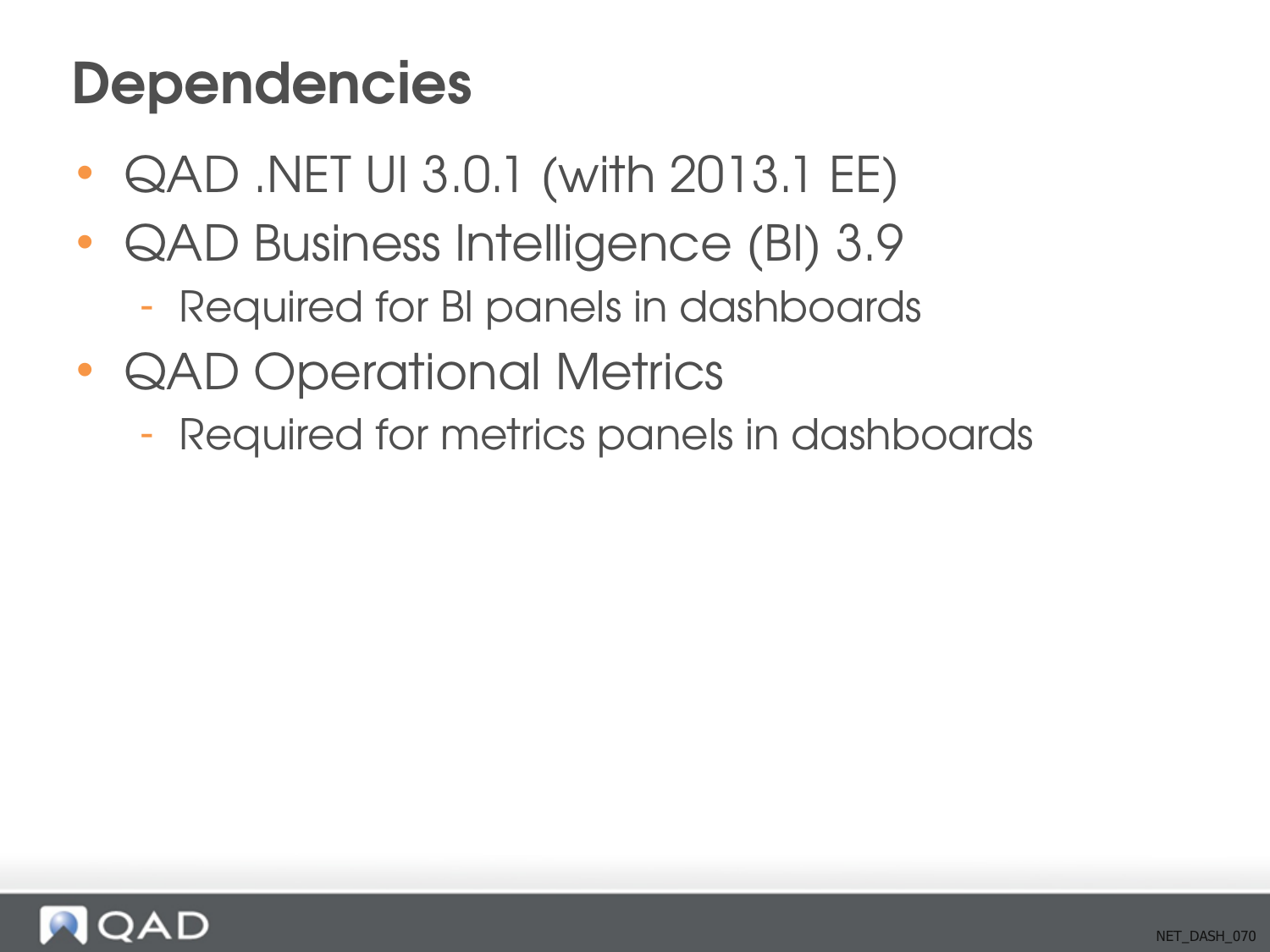

# Dependencies
QAD .NET UI 3.0.1 (with 2013.1 EE)
QAD Business Intelligence (BI) 3.9
Required for BI panels in dashboards
QAD Operational Metrics
Required for metrics panels in dashboards

NET_DASH_070